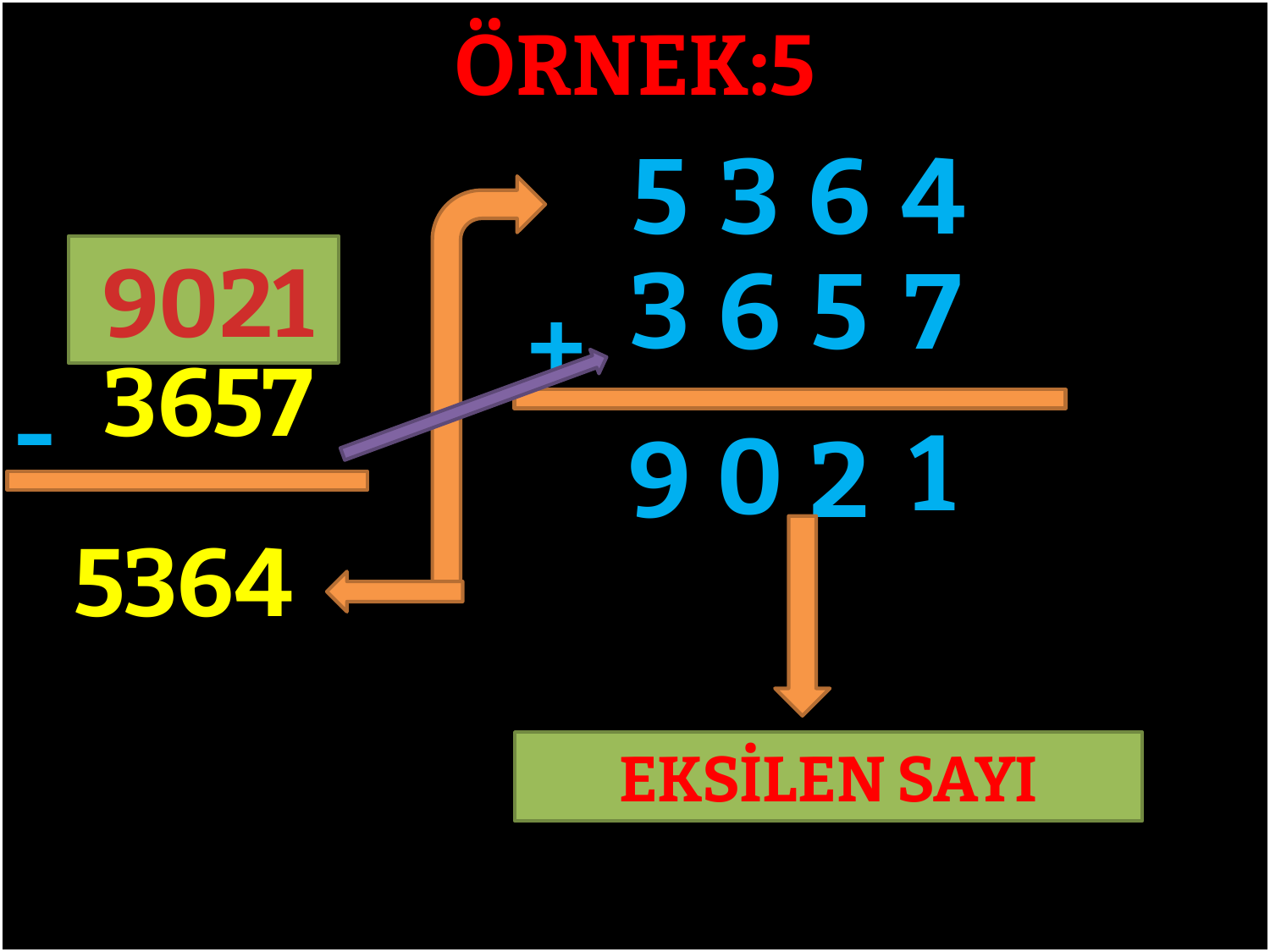

ÖRNEK:5
5
3
6
4

9021

3
6
5
7
+
#
3657
-

1
0
9
2

5364

EKSİLEN SAYI